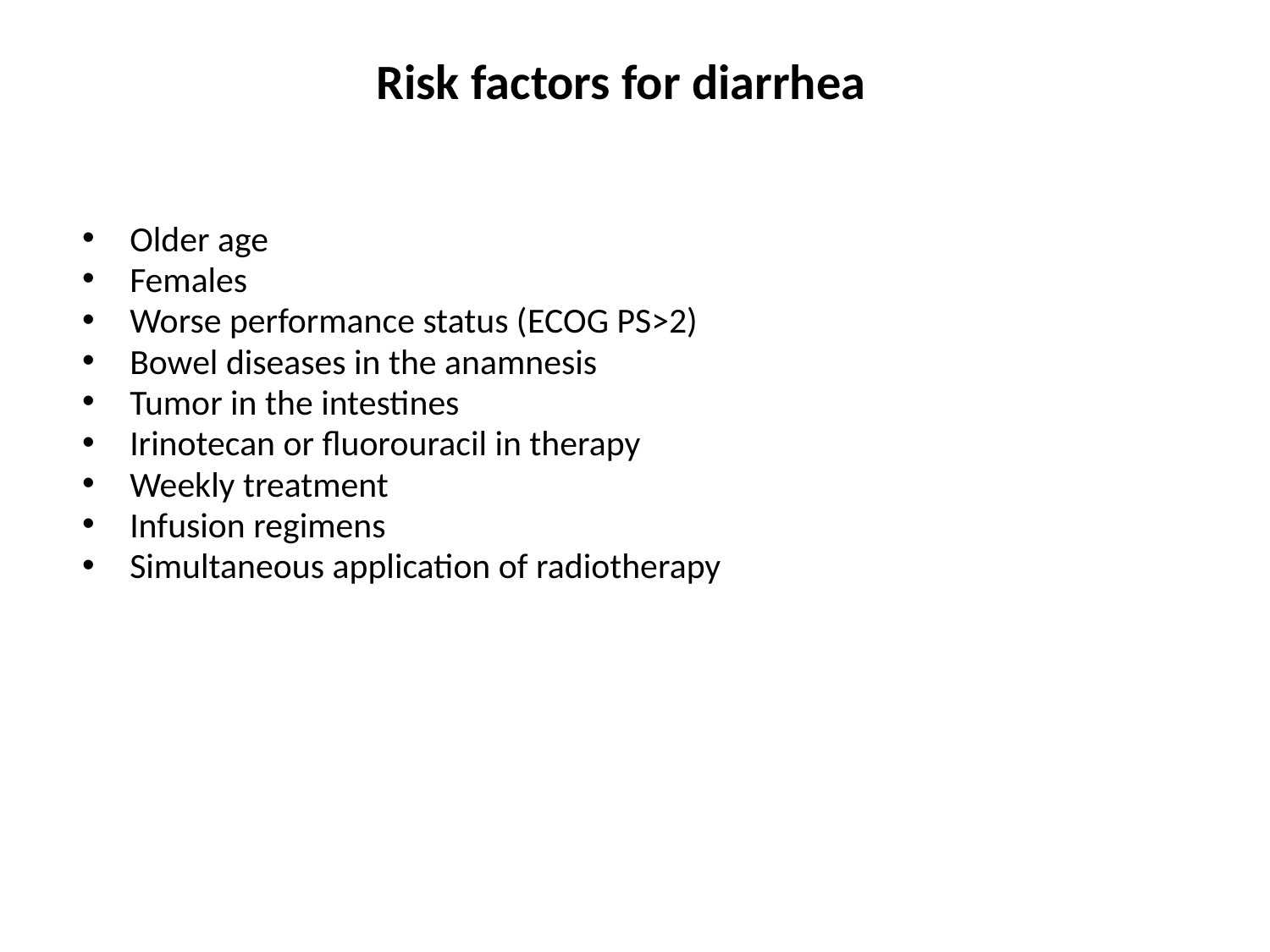

# Risk factors for diarrhea
Older age
Females
Worse performance status (ECOG PS>2)
Bowel diseases in the anamnesis
Tumor in the intestines
Irinotecan or fluorouracil in therapy
Weekly treatment
Infusion regimens
Simultaneous application of radiotherapy